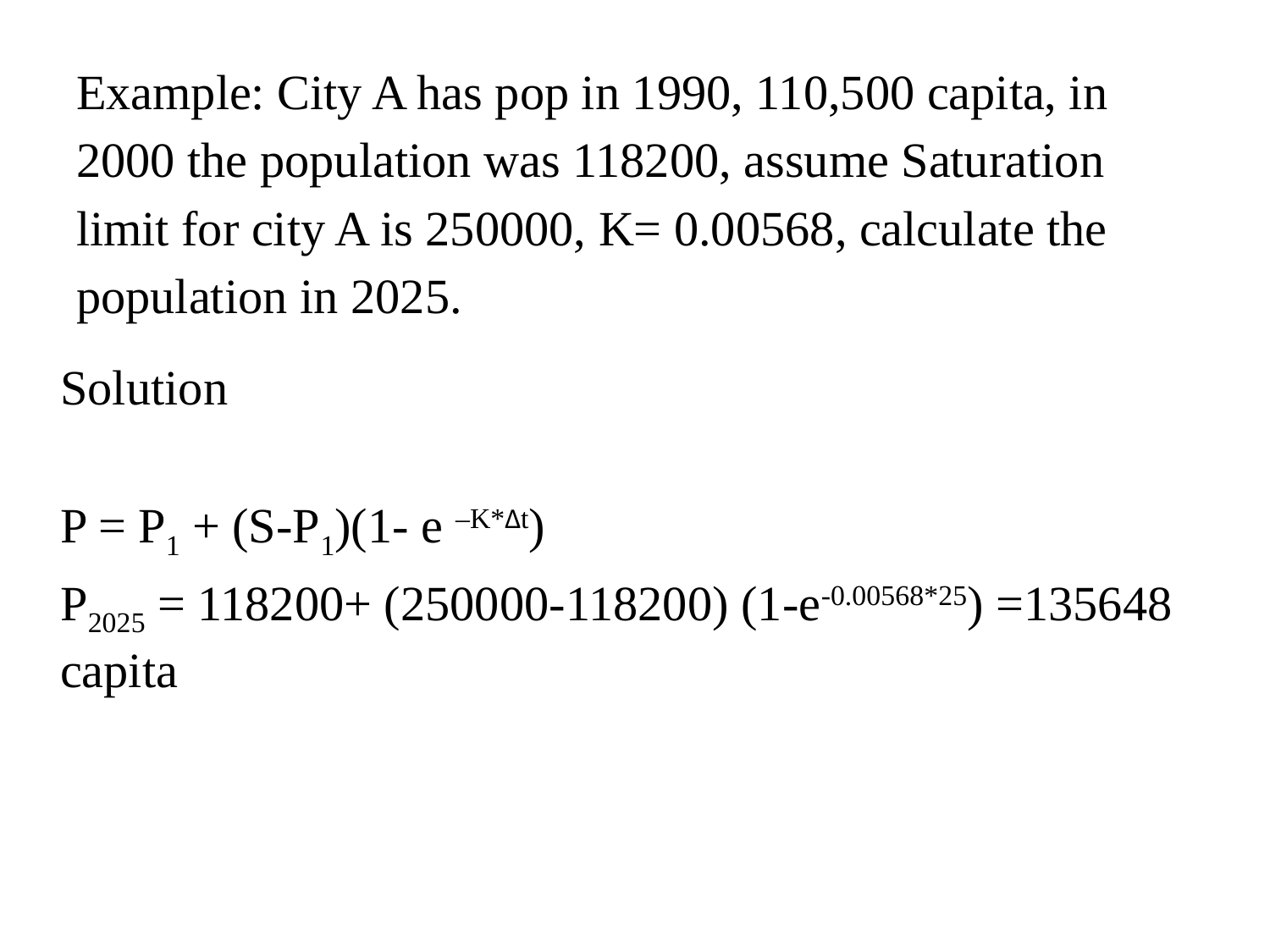

# Example: City A has pop in 1990, 110,500 capita, in 2000 the population was 118200, assume Saturation limit for city A is 250000, K= 0.00568, calculate the population in 2025.
Solution

P = P1 + (S-P1)(1- e –K*Δt)
P2025 = 118200+ (250000-118200) (1-e-0.00568*25) =135648 capita